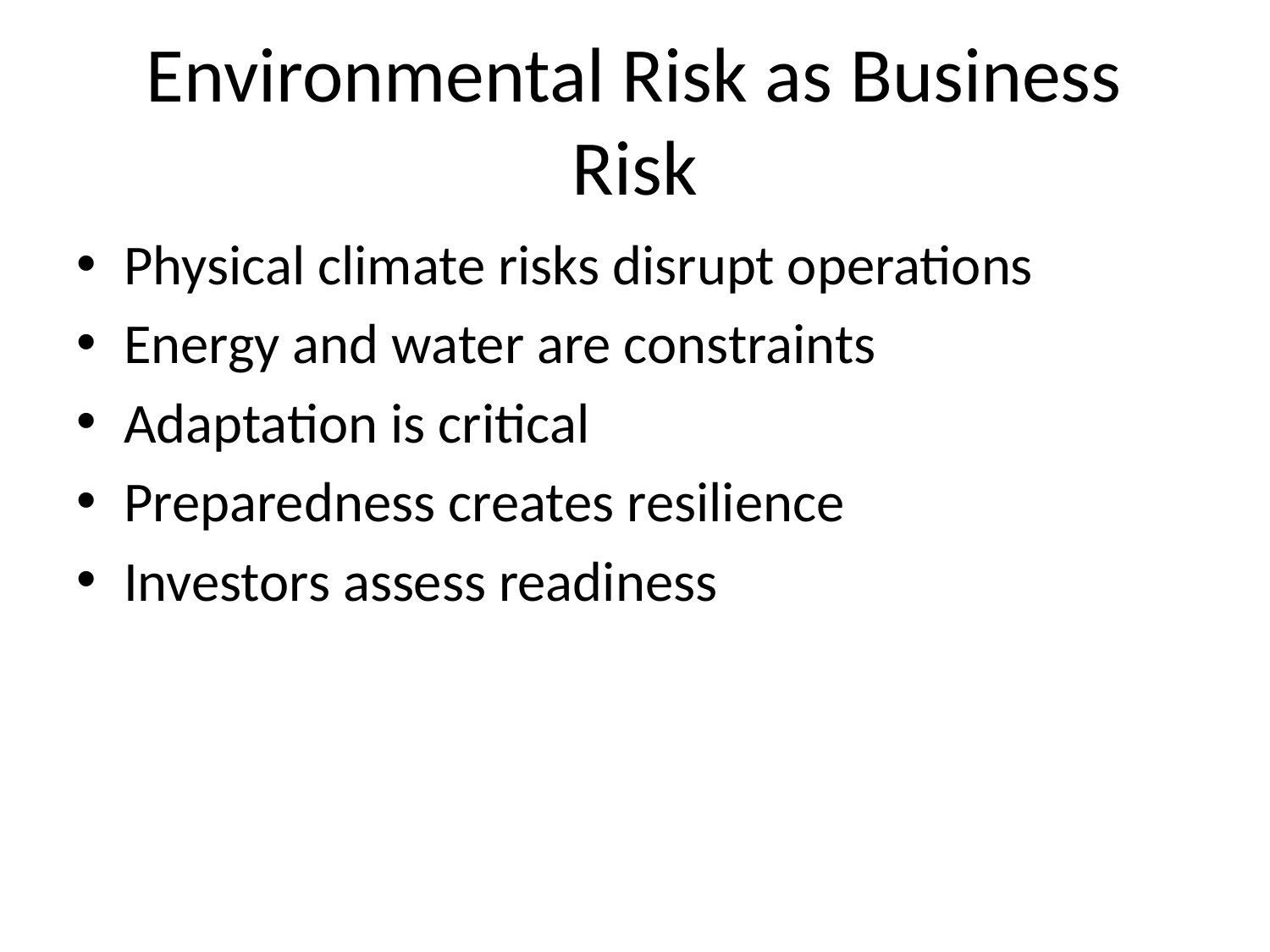

# Environmental Risk as Business Risk
Physical climate risks disrupt operations
Energy and water are constraints
Adaptation is critical
Preparedness creates resilience
Investors assess readiness